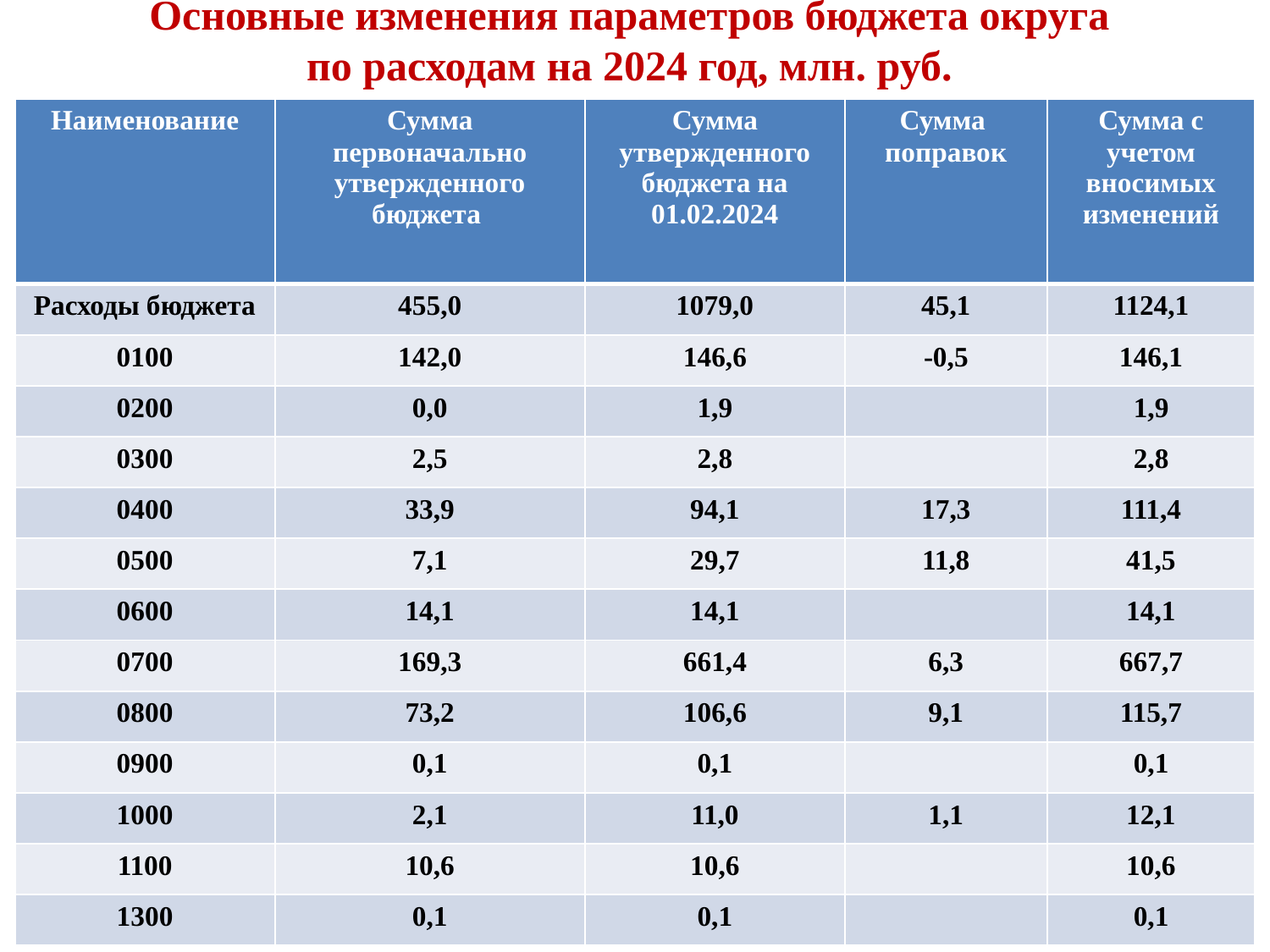

# Основные изменения параметров бюджета округа по расходам на 2024 год, млн. руб.
| Наименование | Сумма первоначально утвержденного бюджета | Сумма утвержденного бюджета на 01.02.2024 | Сумма поправок | Сумма с учетом вносимых изменений |
| --- | --- | --- | --- | --- |
| Расходы бюджета | 455,0 | 1079,0 | 45,1 | 1124,1 |
| 0100 | 142,0 | 146,6 | -0,5 | 146,1 |
| 0200 | 0,0 | 1,9 |  | 1,9 |
| 0300 | 2,5 | 2,8 |  | 2,8 |
| 0400 | 33,9 | 94,1 | 17,3 | 111,4 |
| 0500 | 7,1 | 29,7 | 11,8 | 41,5 |
| 0600 | 14,1 | 14,1 |  | 14,1 |
| 0700 | 169,3 | 661,4 | 6,3 | 667,7 |
| 0800 | 73,2 | 106,6 | 9,1 | 115,7 |
| 0900 | 0,1 | 0,1 |  | 0,1 |
| 1000 | 2,1 | 11,0 | 1,1 | 12,1 |
| 1100 | 10,6 | 10,6 |  | 10,6 |
| 1300 | 0,1 | 0,1 |  | 0,1 |